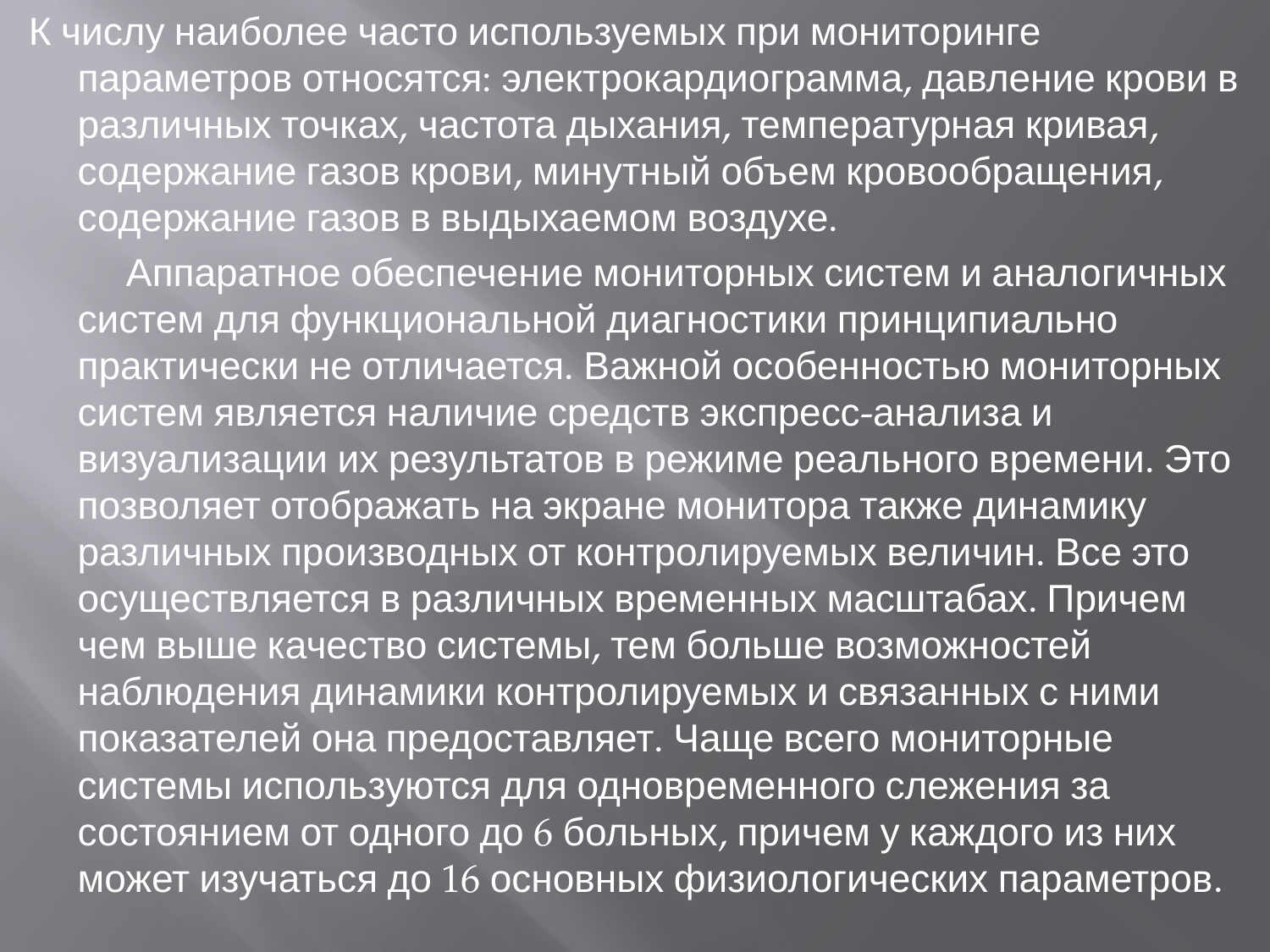

К числу наиболее часто используемых при мониторинге параметров относятся: электрокардиограмма, давление крови в различных точках, частота дыхания, температурная кривая, содержание газов крови, минутный объем кровообращения, содержание газов в выдыхаемом воздухе.
          Аппаратное обеспечение мониторных систем и аналогичных систем для функциональной диагностики принципиально практически не отличается. Важной особенностью мониторных систем является наличие средств экспресс-анализа и визуализации их результатов в режиме реального времени. Это позволяет отображать на экране монитора также динамику различных производных от контролируемых величин. Все это осуществляется в различных временных масштабах. Причем чем выше качество системы, тем больше возможностей наблюдения динамики контролируемых и связанных с ними показателей она предоставляет. Чаще всего мониторные системы используются для одновременного слежения за состоянием от одного до 6 больных, причем у каждого из них может изучаться до 16 основных физиологических параметров.